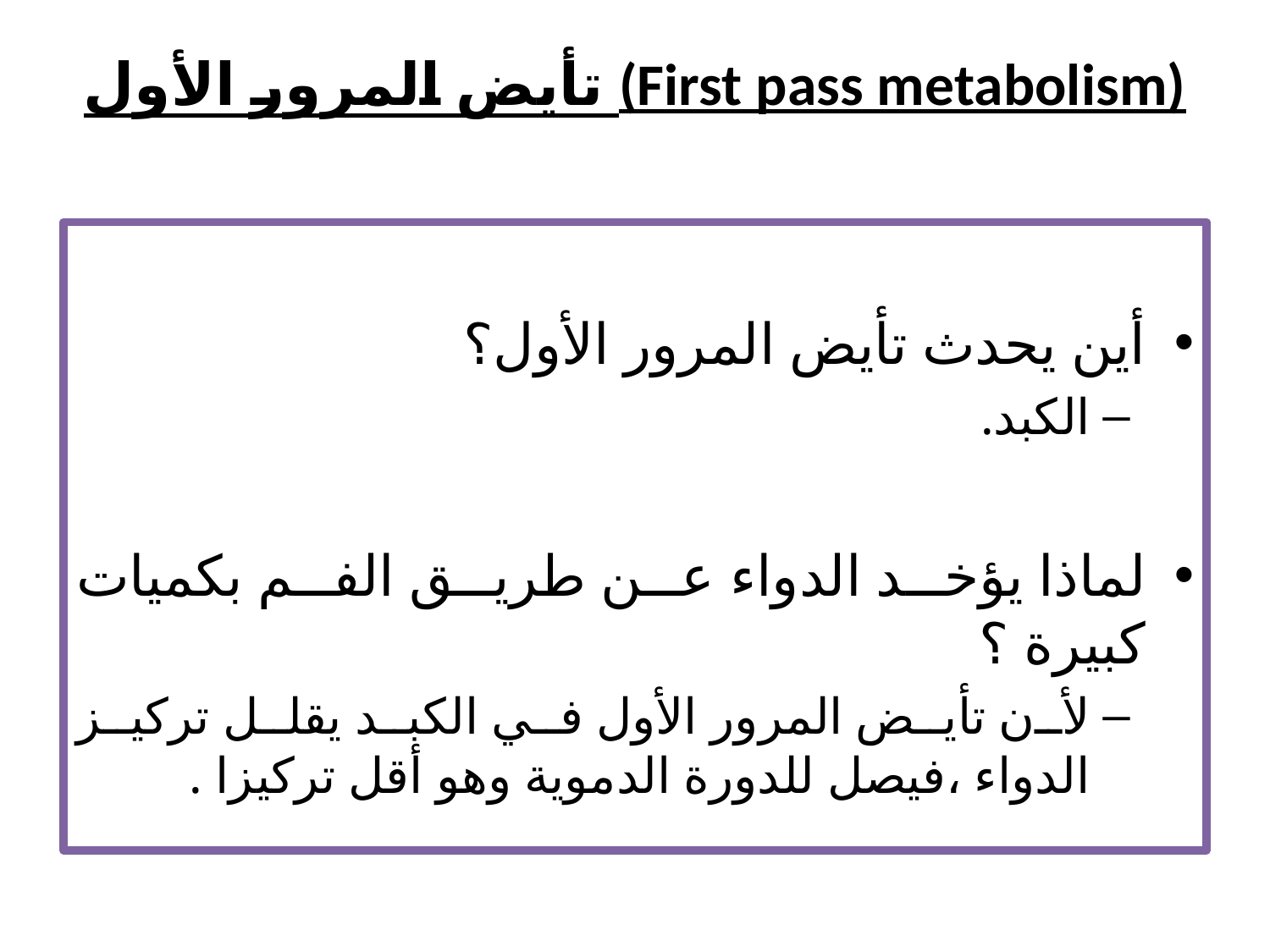

# تأيض المرور الأول (First pass metabolism)

أين يحدث تأيض المرور الأول؟
الكبد.

لماذا يؤخد الدواء عن طريق الفم بكميات كبيرة ؟
لأن تأيض المرور الأول في الكبد يقلل تركيز الدواء ،فيصل للدورة الدموية وهو أقل تركيزا .